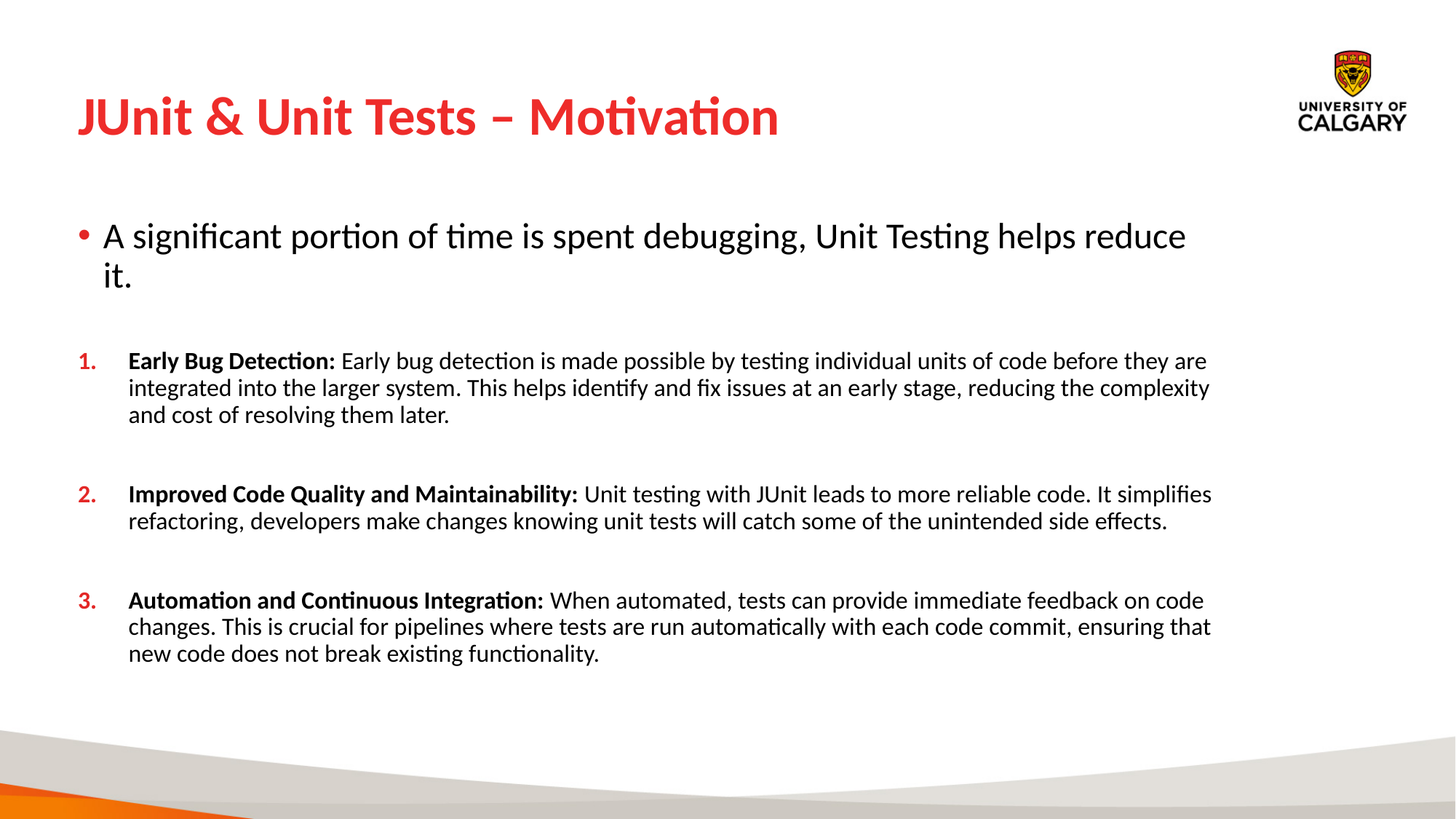

# JUnit & Unit Tests – Motivation
A significant portion of time is spent debugging, Unit Testing helps reduce it.

Early Bug Detection: Early bug detection is made possible by testing individual units of code before they are integrated into the larger system. This helps identify and fix issues at an early stage, reducing the complexity and cost of resolving them later.

Improved Code Quality and Maintainability: Unit testing with JUnit leads to more reliable code. It simplifies refactoring, developers make changes knowing unit tests will catch some of the unintended side effects.

Automation and Continuous Integration: When automated, tests can provide immediate feedback on code changes. This is crucial for pipelines where tests are run automatically with each code commit, ensuring that new code does not break existing functionality.